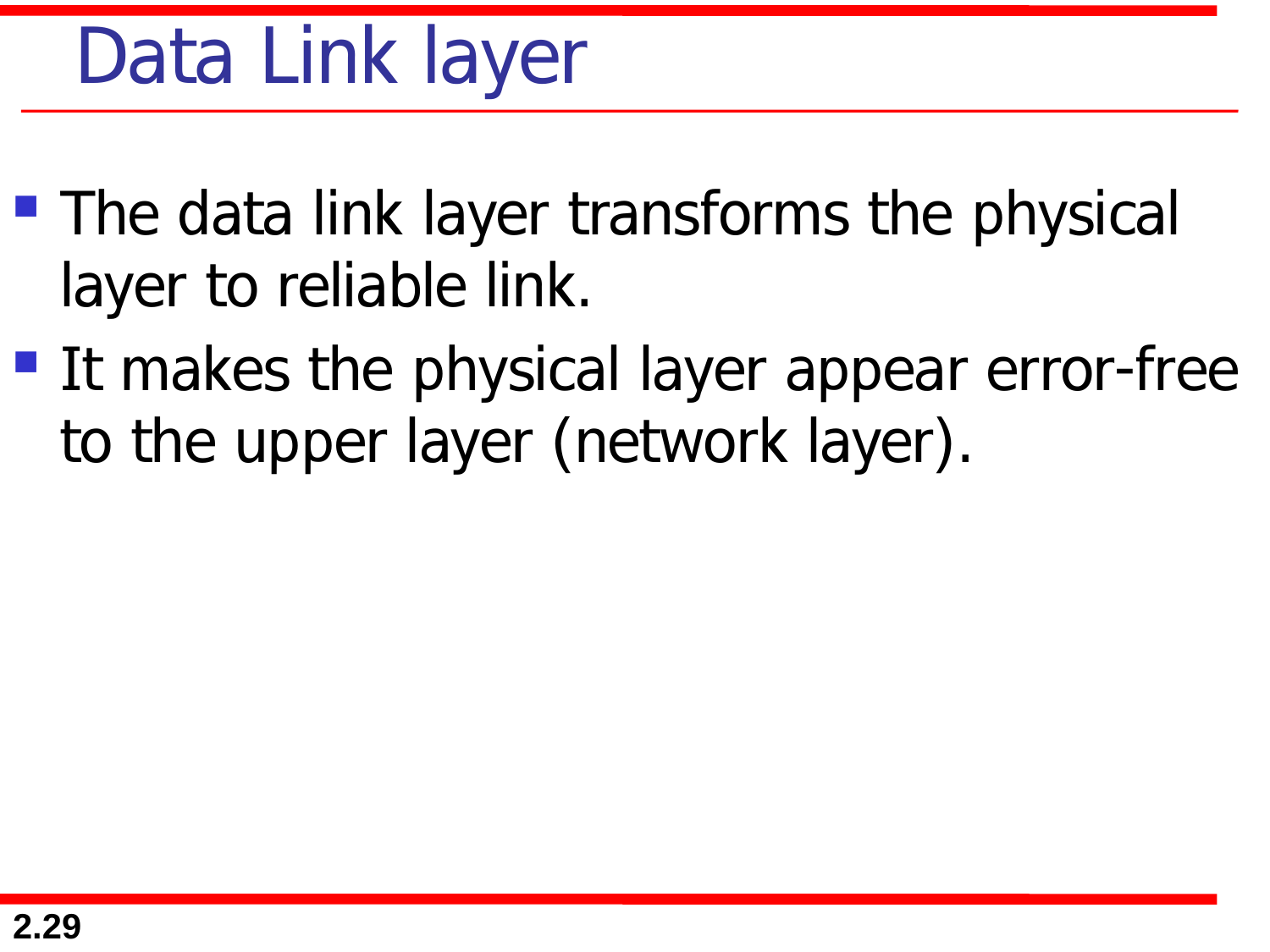

# Data Link layer

The data link layer transforms the physical layer to reliable link.
It makes the physical layer appear error-free to the upper layer (network layer).

2.29